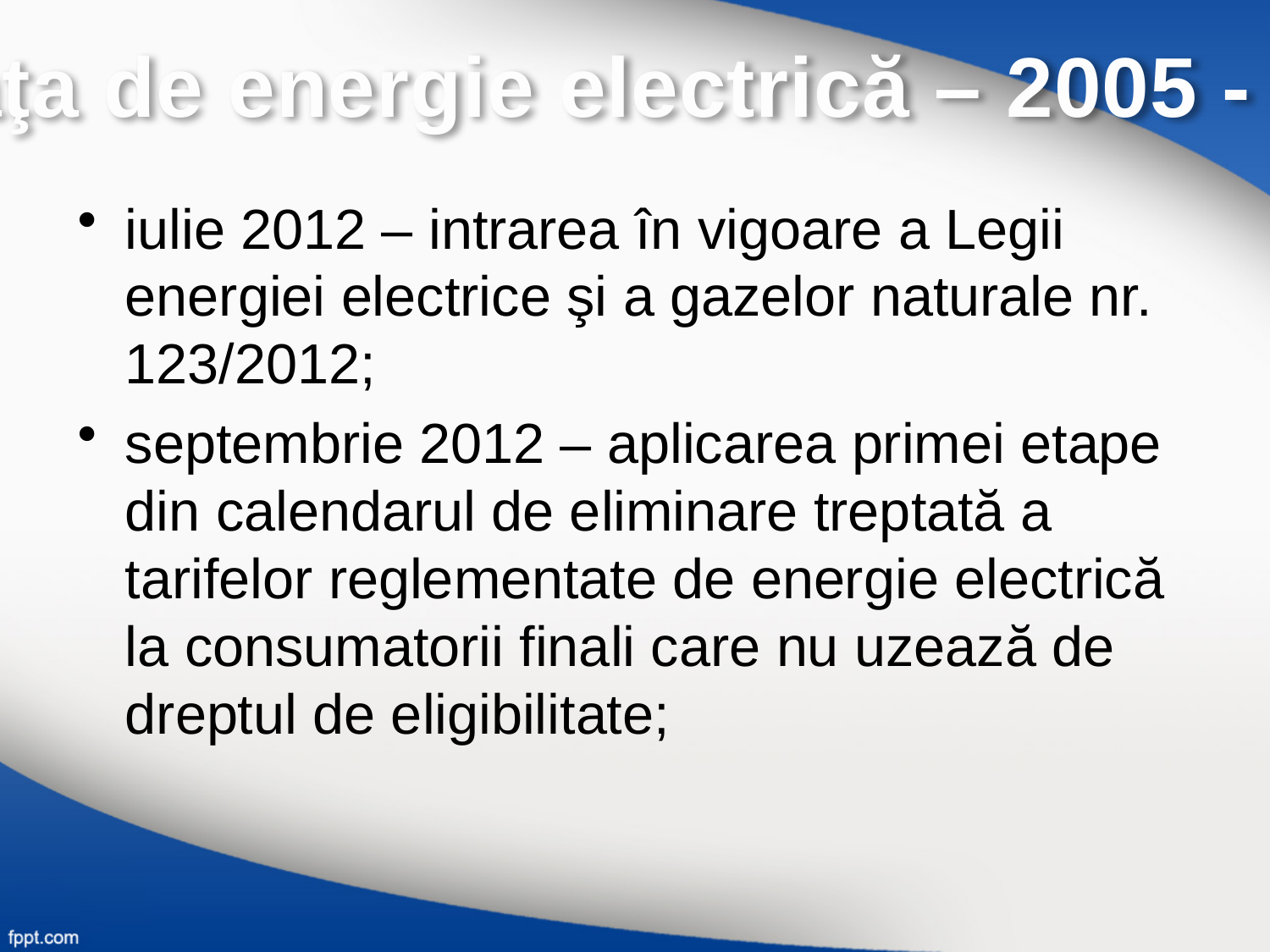

Piaţa de energie electrică – 2005 - azi
iulie 2012 – intrarea în vigoare a Legii energiei electrice şi a gazelor naturale nr. 123/2012;
septembrie 2012 – aplicarea primei etape din calendarul de eliminare treptată a tarifelor reglementate de energie electrică la consumatorii finali care nu uzează de dreptul de eligibilitate;